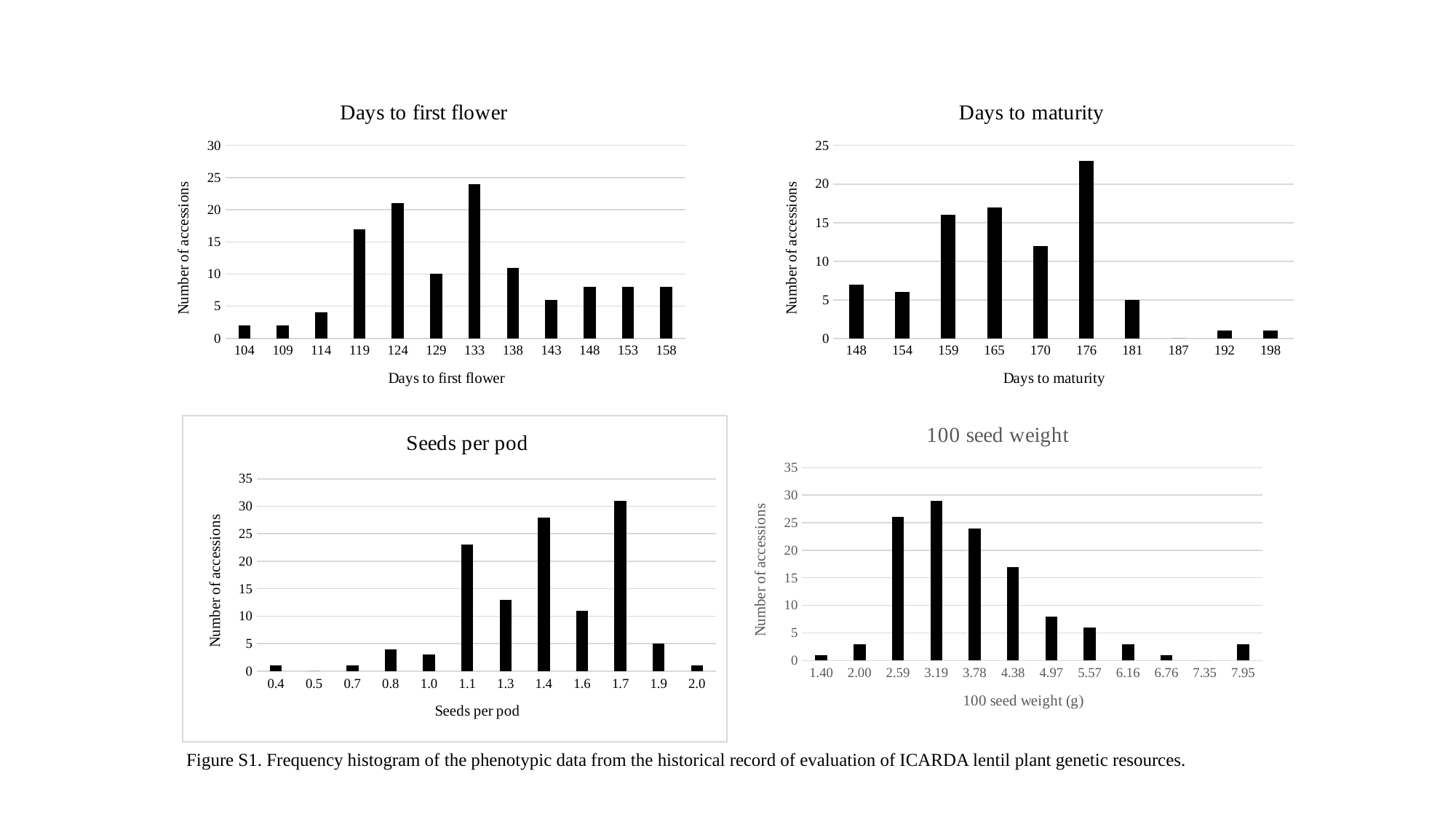

### Chart: Days to first flower

| Category |  |
|---|---|
| 104 | 2.0 |
| 108.90909090909091 | 2.0 |
| 113.81818181818181 | 4.0 |
| 118.72727272727272 | 17.0 |
| 123.63636363636364 | 21.0 |
| 128.54545454545456 | 10.0 |
| 133.45454545454544 | 24.0 |
| 138.36363636363637 | 11.0 |
| 143.27272727272728 | 6.0 |
| 148.18181818181819 | 8.0 |
| 153.09090909090909 | 8.0 |
| 158 | 8.0 |

### Chart: Days to maturity

| Category |  |
|---|---|
| 148 | 7.0 |
| 153.55555555555554 | 6.0 |
| 159.11111111111111 | 16.0 |
| 164.66666666666666 | 17.0 |
| 170.22222222222223 | 12.0 |
| 175.77777777777777 | 23.0 |
| 181.33333333333331 | 5.0 |
| 186.88888888888889 | 0.0 |
| 192.44444444444446 | 1.0 |
| 198 | 1.0 |

### Chart: 100 seed weight

| Category |  |
|---|---|
| 1.4 | 1.0 |
| 1.9954545454545456 | 3.0 |
| 2.5909090909090908 | 26.0 |
| 3.1863636363636365 | 29.0 |
| 3.7818181818181822 | 24.0 |
| 4.3772727272727279 | 17.0 |
| 4.9727272727272727 | 8.0 |
| 5.5681818181818183 | 6.0 |
| 6.163636363636364 | 3.0 |
| 6.7590909090909097 | 1.0 |
| 7.3545454545454554 | 0.0 |
| 7.95 | 3.0 |

### Chart: Seeds per pod

| Category |  |
|---|---|
| 0.4 | 1.0 |
| 0.54545454545454553 | 0.0 |
| 0.69090909090909092 | 1.0 |
| 0.83636363636363642 | 4.0 |
| 0.98181818181818192 | 3.0 |
| 1.1272727272727274 | 23.0 |
| 1.2727272727272729 | 13.0 |
| 1.4181818181818184 | 28.0 |
| 1.5636363636363639 | 11.0 |
| 1.7090909090909094 | 31.0 |
| 1.8545454545454549 | 5.0 |
| 2 | 1.0 |
Figure S1. Frequency histogram of the phenotypic data from the historical record of evaluation of ICARDA lentil plant genetic resources.